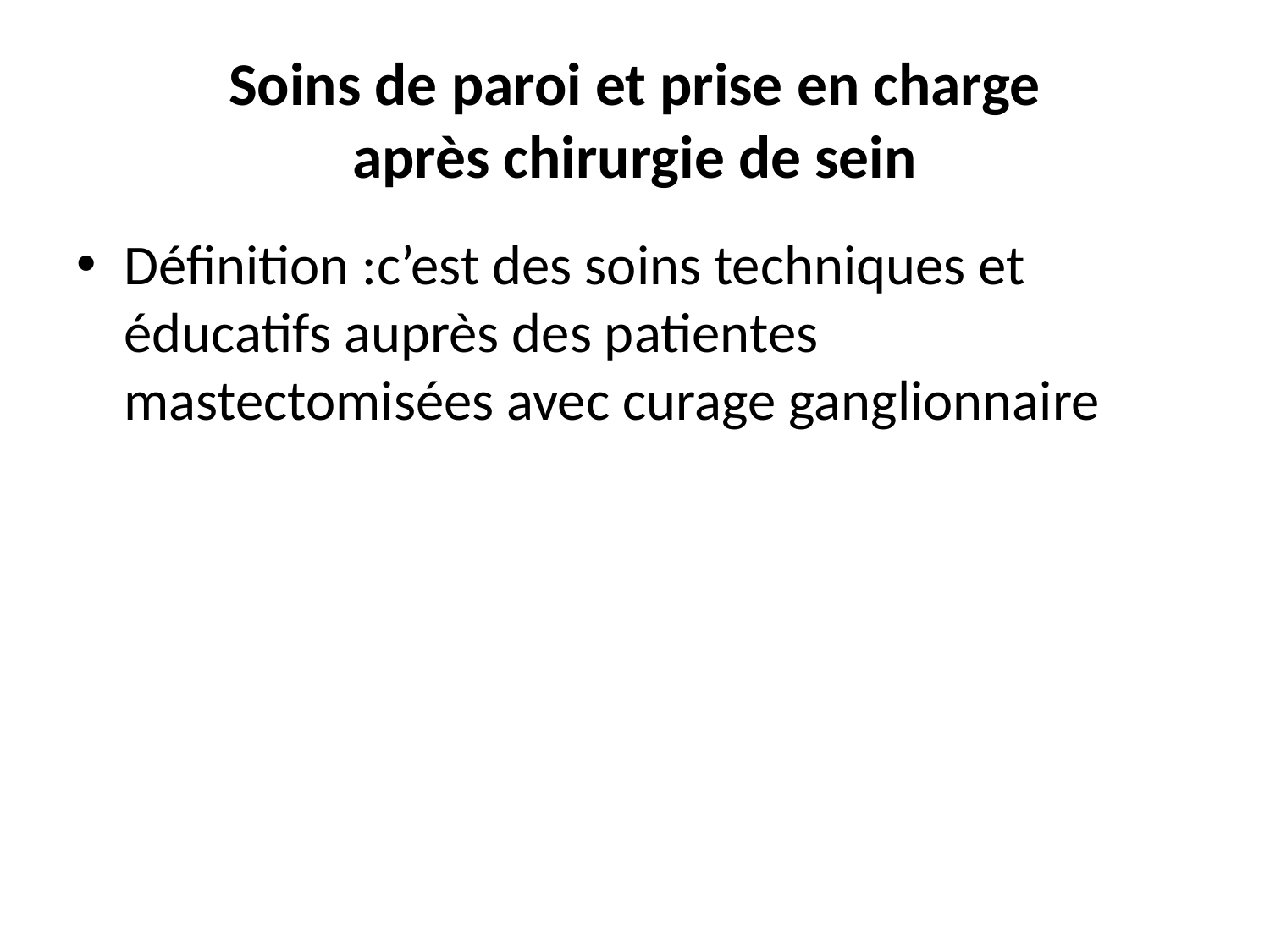

# Soins de paroi et prise en charge après chirurgie de sein
Définition :c’est des soins techniques et éducatifs auprès des patientes  mastectomisées avec curage ganglionnaire